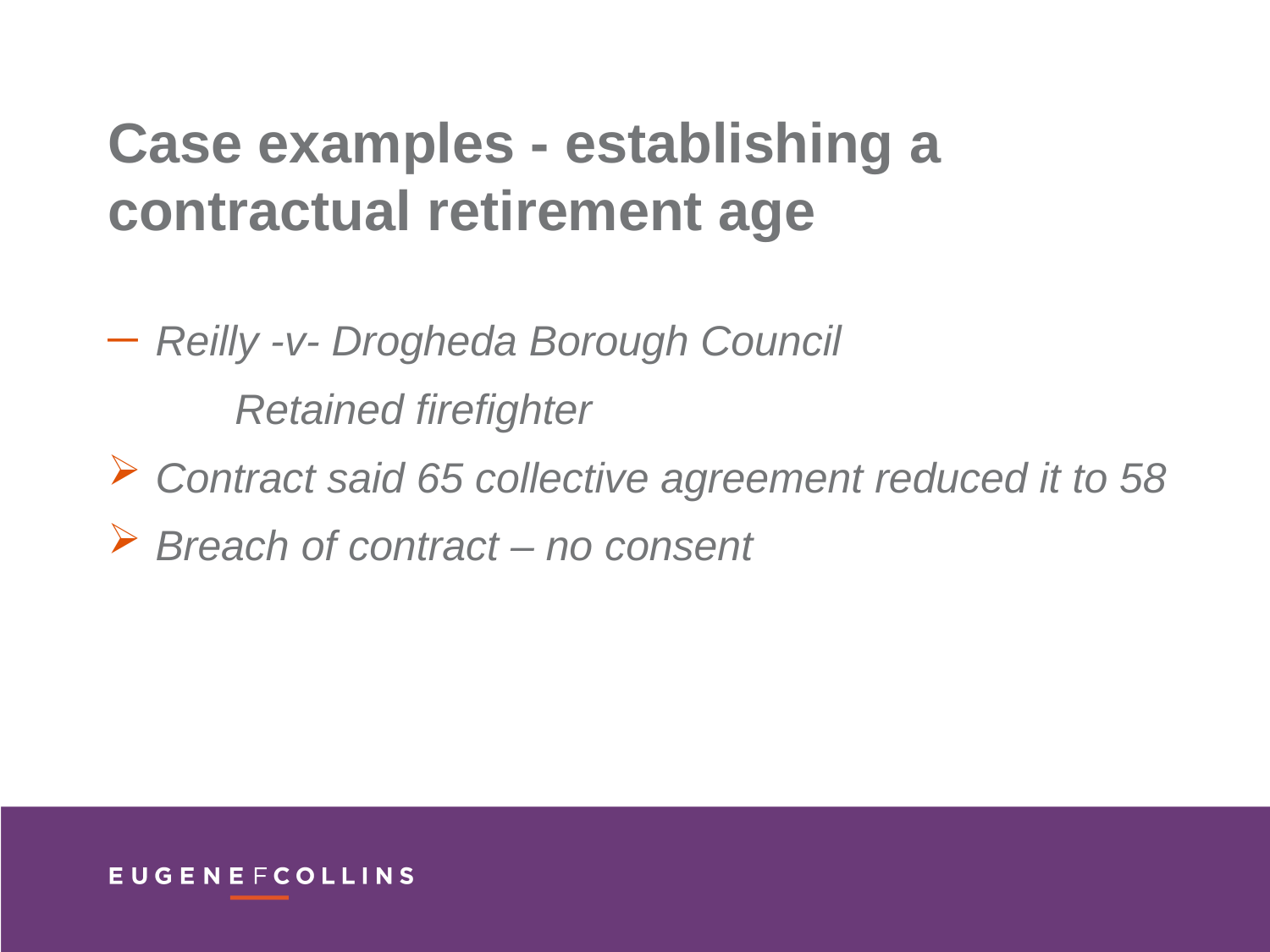

Case examples - establishing a contractual retirement age
Reilly -v- Drogheda Borough Council
	Retained firefighter
Contract said 65 collective agreement reduced it to 58
Breach of contract – no consent